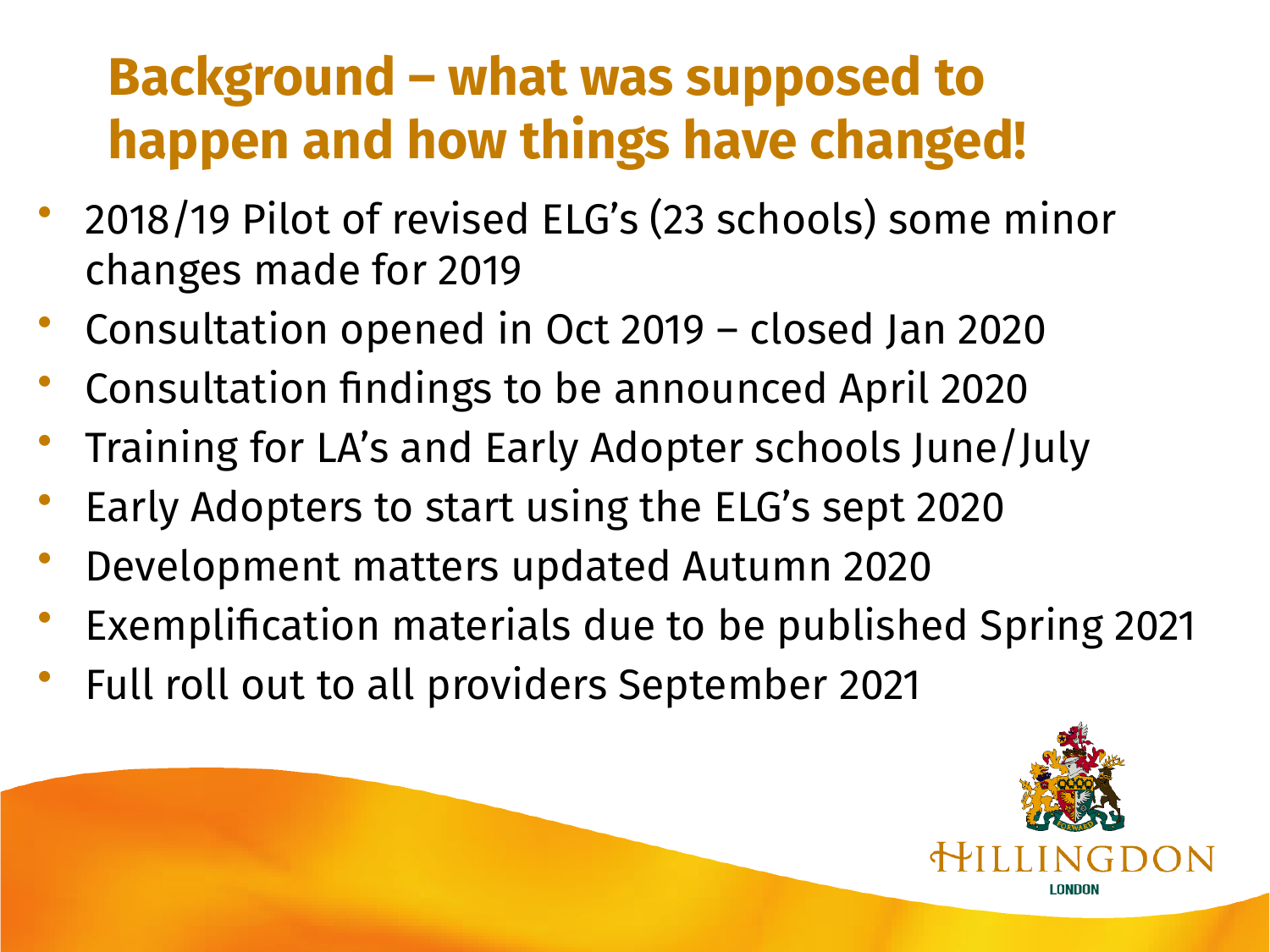

# Background – what was supposed to happen and how things have changed!
2018/19 Pilot of revised ELG’s (23 schools) some minor changes made for 2019
Consultation opened in Oct 2019 – closed Jan 2020
Consultation findings to be announced April 2020
Training for LA’s and Early Adopter schools June/July
Early Adopters to start using the ELG’s sept 2020
Development matters updated Autumn 2020
Exemplification materials due to be published Spring 2021
Full roll out to all providers September 2021